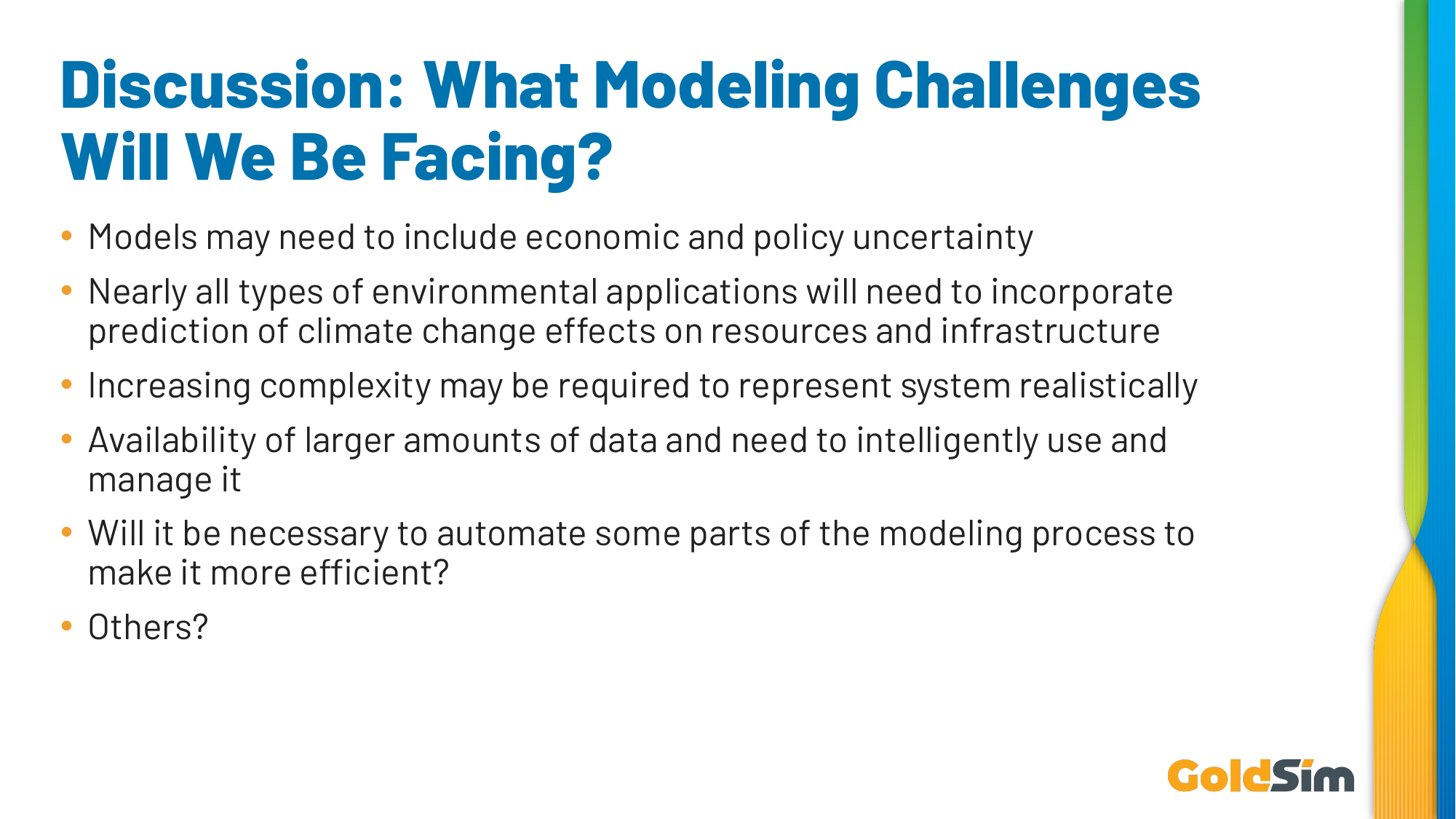

# Discussion: What Modeling Challenges Will We Be Facing?
Models may need to include economic and policy uncertainty
Nearly all types of environmental applications will need to incorporate prediction of climate change effects on resources and infrastructure
Increasing complexity may be required to represent system realistically
Availability of larger amounts of data and need to intelligently use and manage it
Will it be necessary to automate some parts of the modeling process to make it more efficient?
Others?